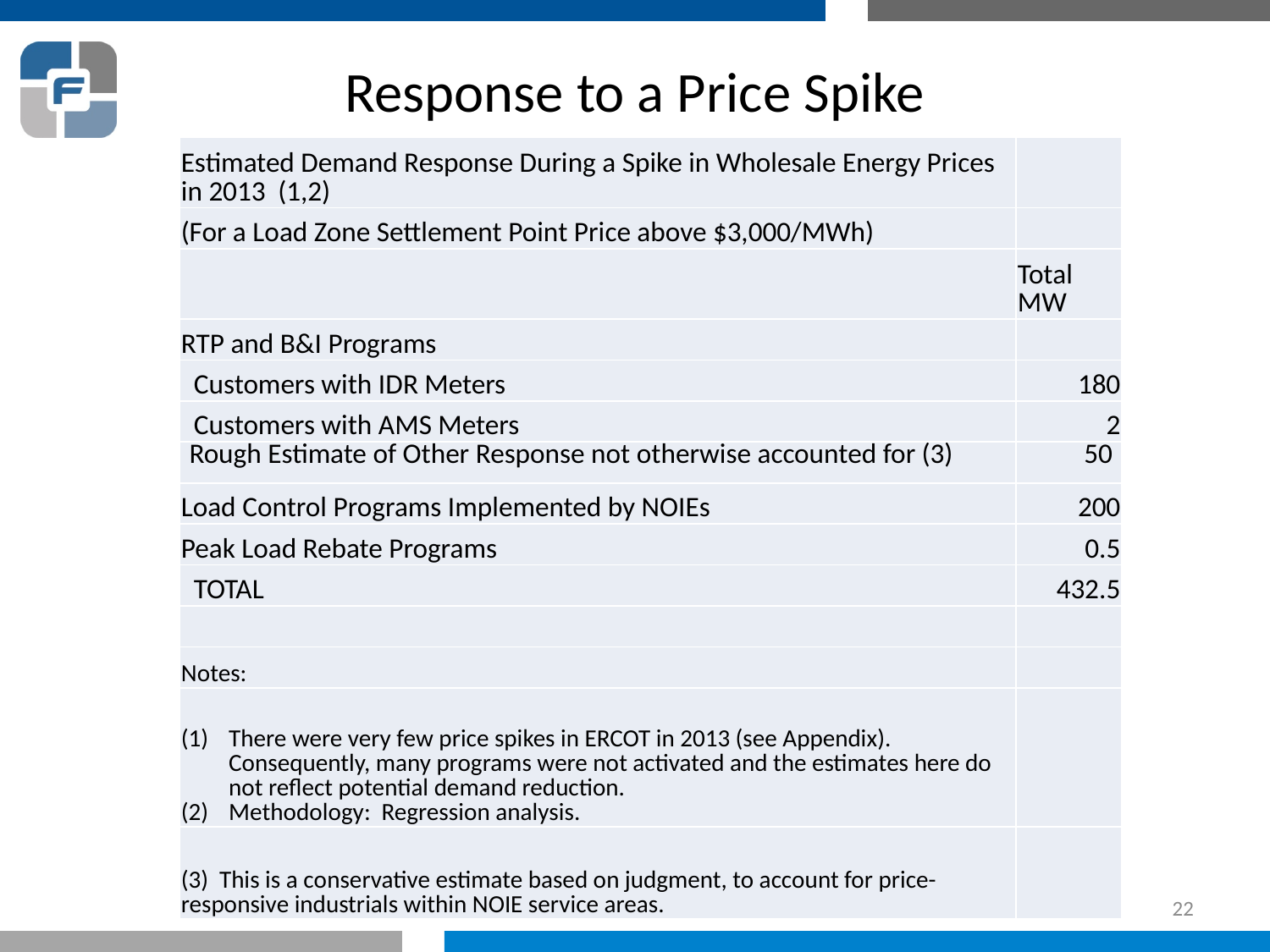

# Response to a Price Spike
| Estimated Demand Response During a Spike in Wholesale Energy Prices in 2013 (1,2) |  |
| --- | --- |
| (For a Load Zone Settlement Point Price above $3,000/MWh) |  |
|  | Total MW |
| RTP and B&I Programs |  |
| Customers with IDR Meters | 180 |
| Customers with AMS Meters | 2 |
| Rough Estimate of Other Response not otherwise accounted for (3) | 50 |
| Load Control Programs Implemented by NOIEs | 200 |
| Peak Load Rebate Programs | 0.5 |
| TOTAL | 432.5 |
|  |  |
| Notes: |  |
| There were very few price spikes in ERCOT in 2013 (see Appendix). Consequently, many programs were not activated and the estimates here do not reflect potential demand reduction. Methodology: Regression analysis. |  |
| (3) This is a conservative estimate based on judgment, to account for price-responsive industrials within NOIE service areas. |  |
22